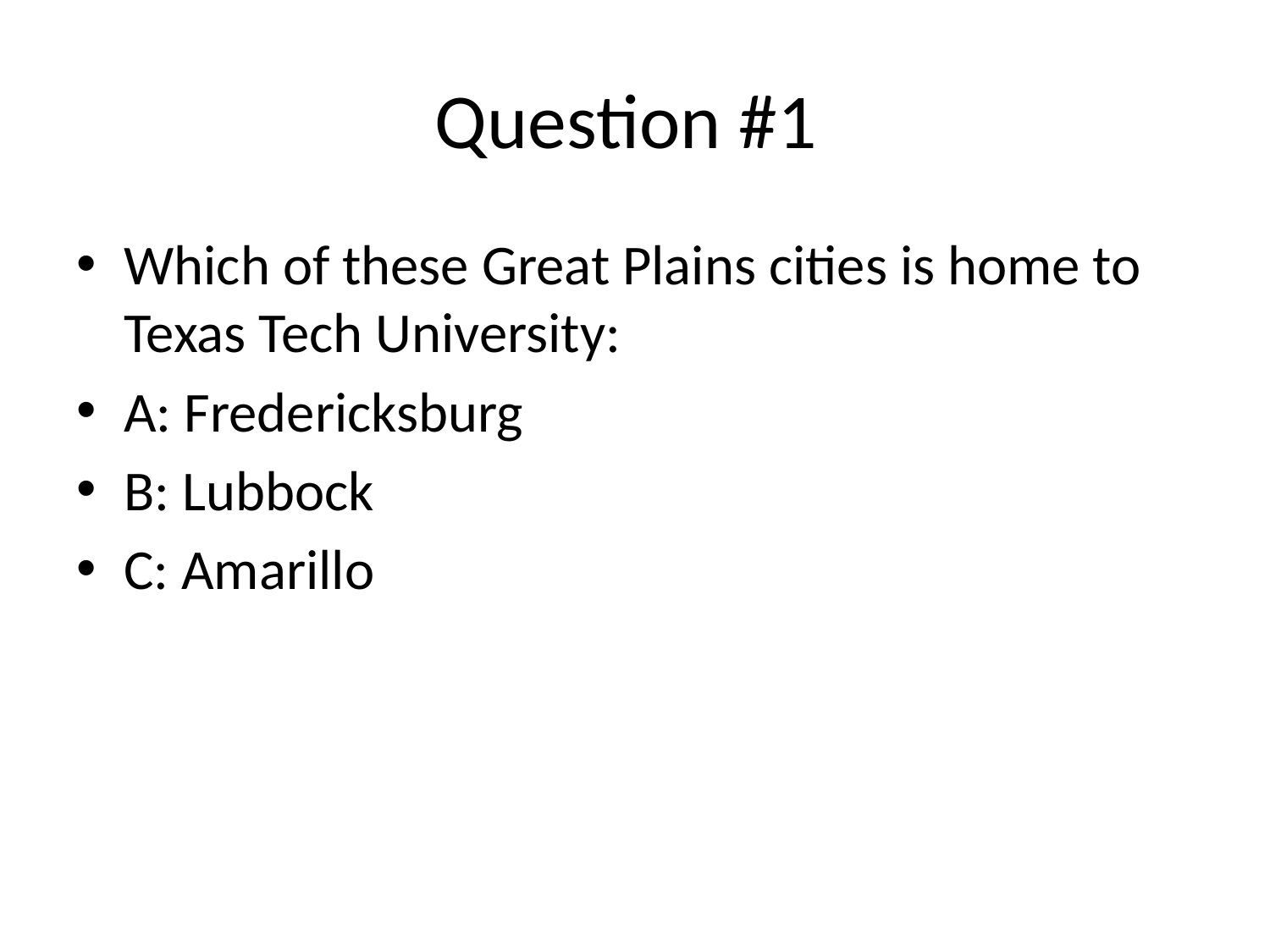

# Question #1
Which of these Great Plains cities is home to Texas Tech University:
A: Fredericksburg
B: Lubbock
C: Amarillo